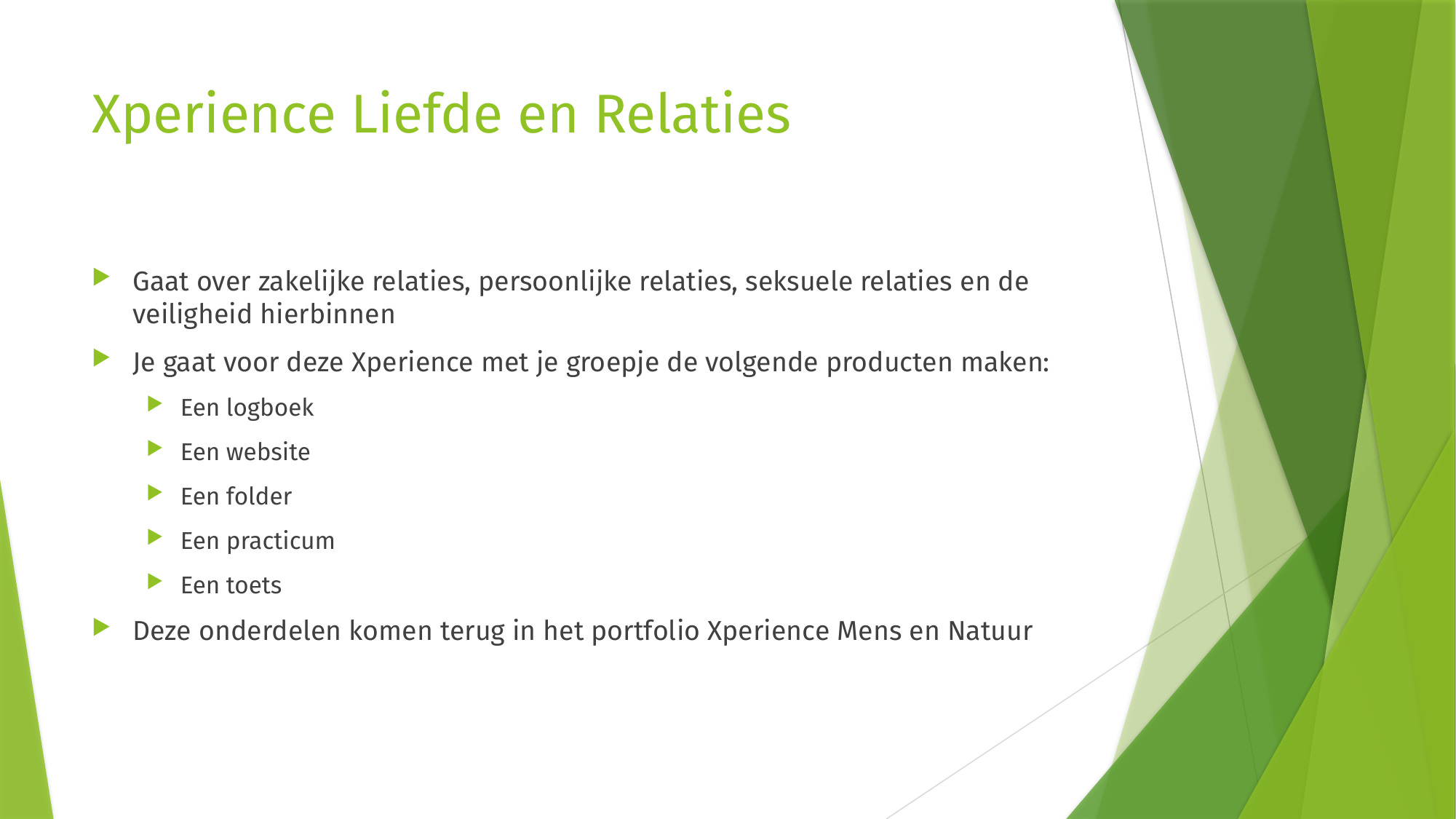

# Xperience Liefde en Relaties
Gaat over zakelijke relaties, persoonlijke relaties, seksuele relaties en de veiligheid hierbinnen
Je gaat voor deze Xperience met je groepje de volgende producten maken:
Een logboek
Een website
Een folder
Een practicum
Een toets
Deze onderdelen komen terug in het portfolio Xperience Mens en Natuur